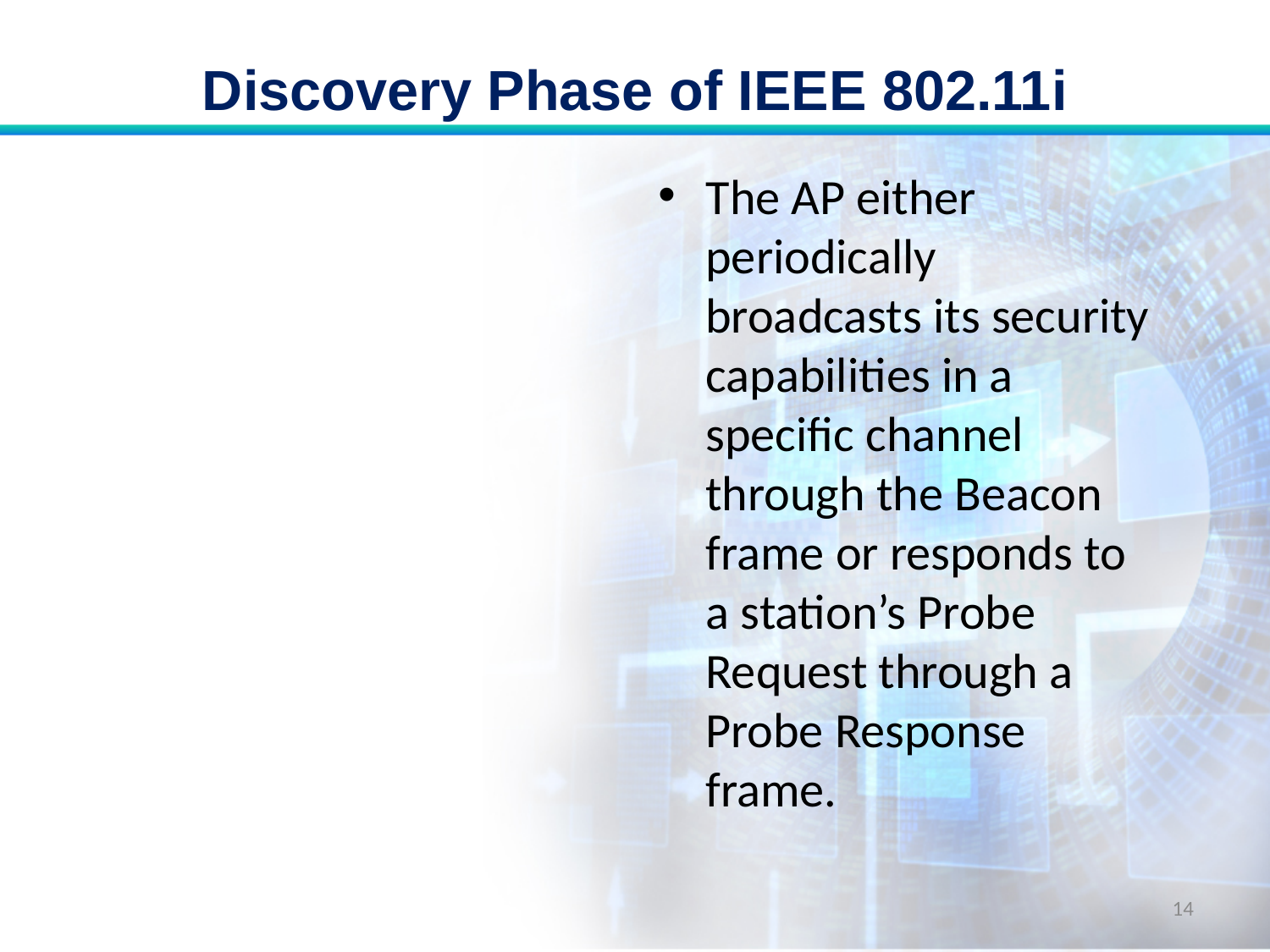

# Discovery Phase of IEEE 802.11i
The AP either periodically broadcasts its security capabilities in a specific channel through the Beacon frame or responds to a station’s Probe Request through a Probe Response frame.
14